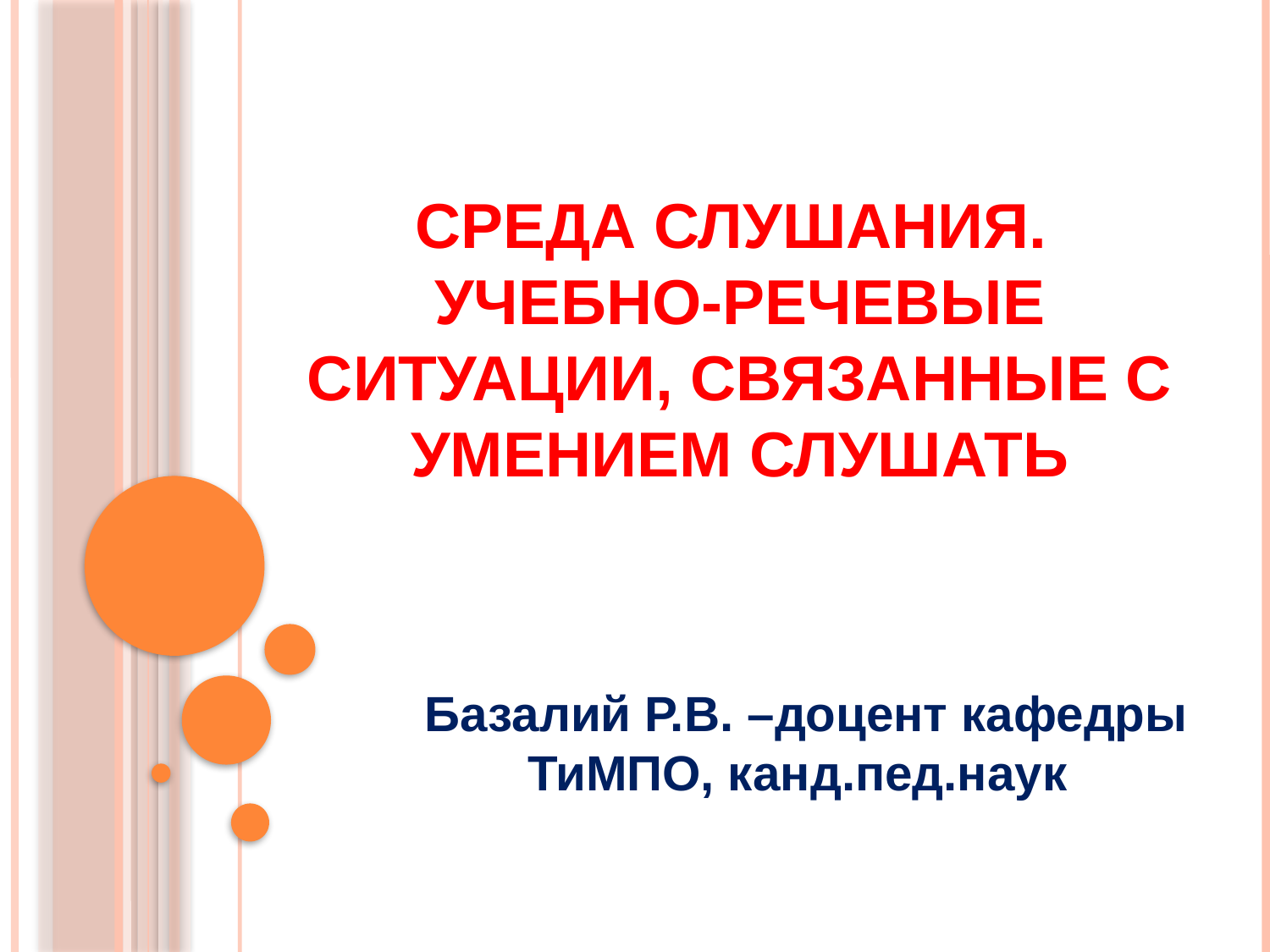

# Среда слушания. Учебно-речевые ситуации, связанные с умением слушать
  Базалий Р.В. –доцент кафедры ТиМПО, канд.пед.наук